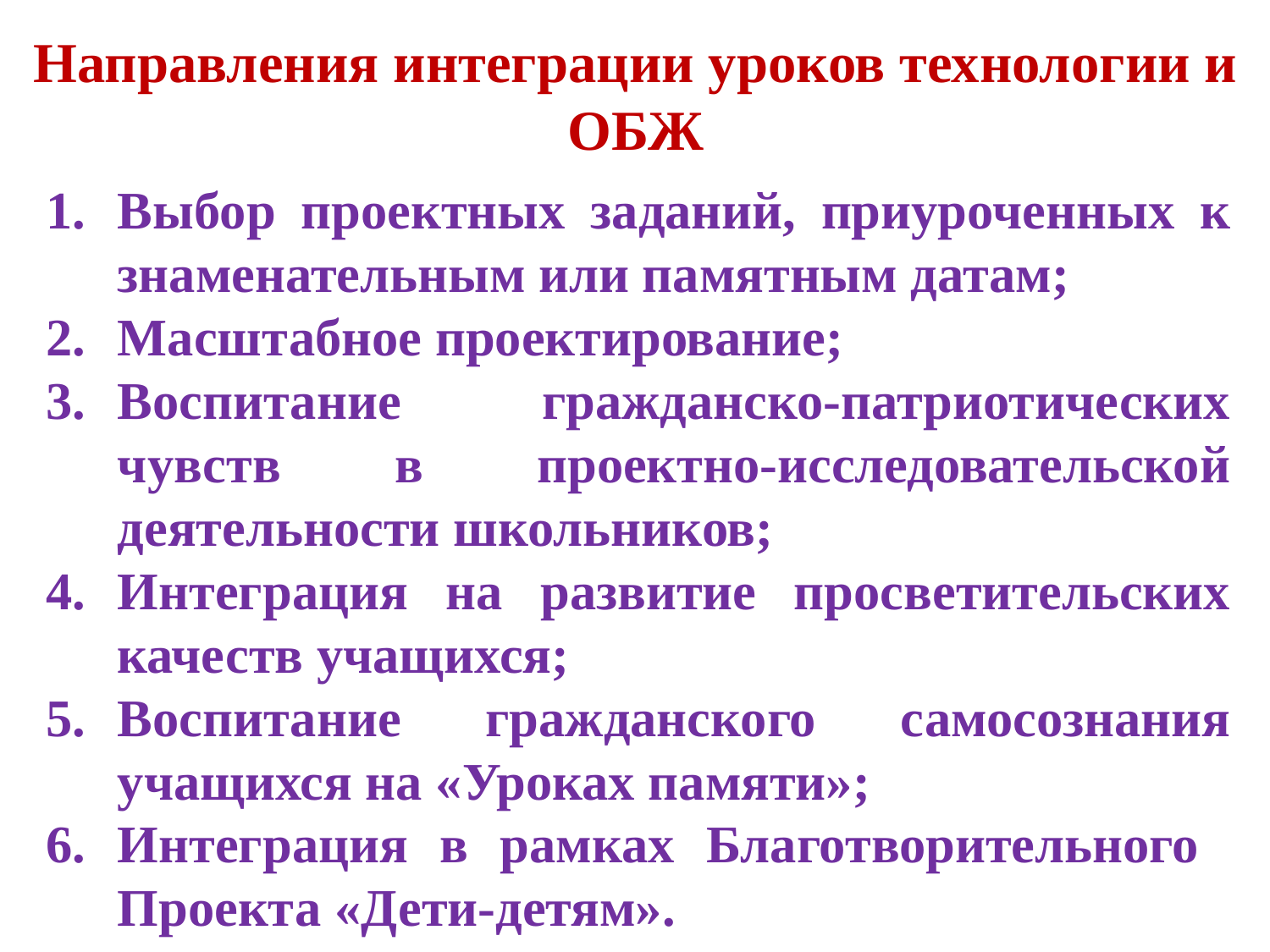

Направления интеграции уроков технологии и ОБЖ
Выбор проектных заданий, приуроченных к знаменательным или памятным датам;
Масштабное проектирование;
Воспитание гражданско-патриотических чувств в проектно-исследовательской деятельности школьников;
Интеграция на развитие просветительских качеств учащихся;
Воспитание гражданского самосознания учащихся на «Уроках памяти»;
Интеграция в рамках Благотворительного
Проекта «Дети-детям».